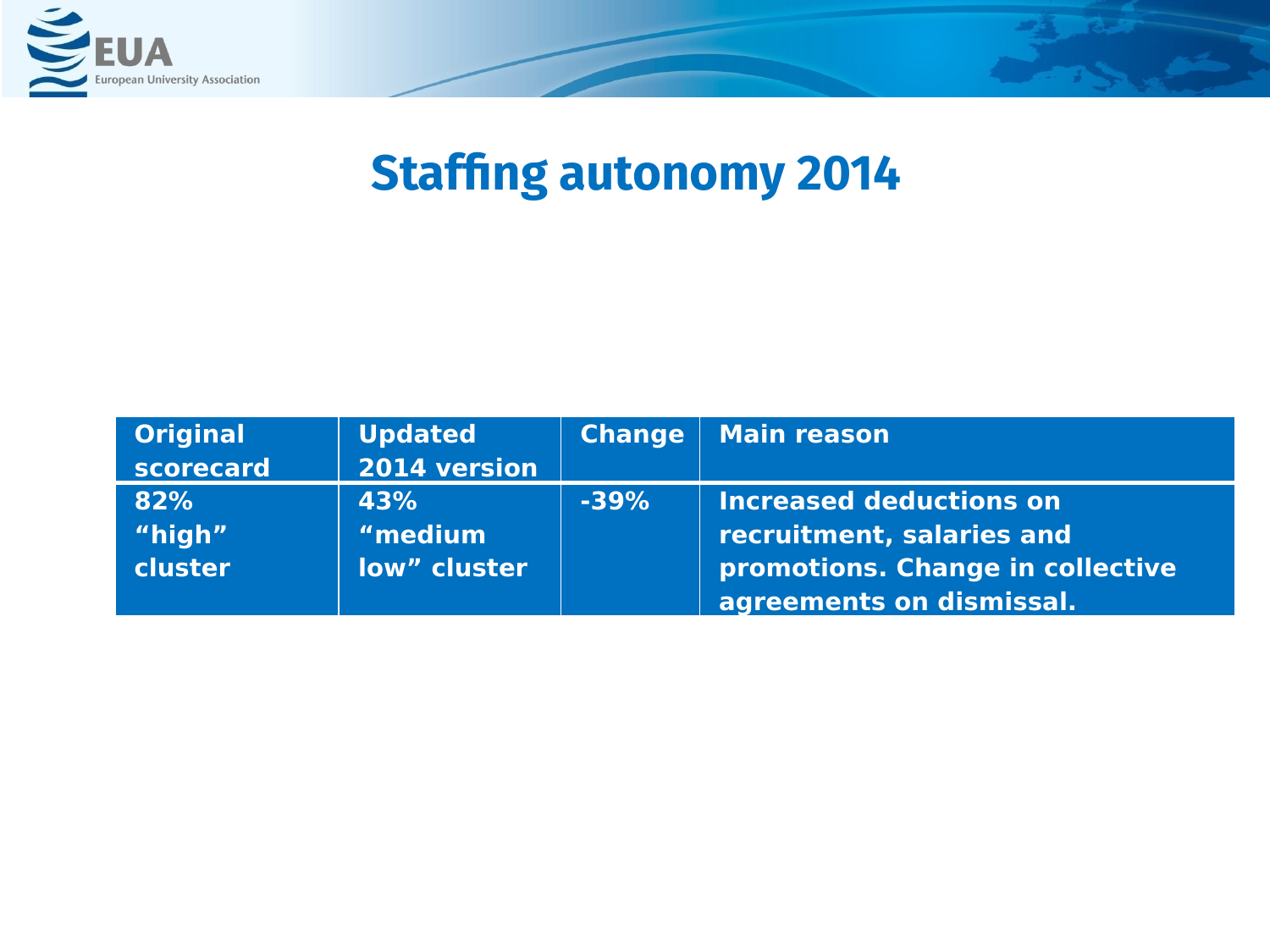

# Staffing autonomy 2014
| Original scorecard | Updated 2014 version | Change | Main reason |
| --- | --- | --- | --- |
| 82% “high” cluster | 43% “medium low” cluster | -39% | Increased deductions on recruitment, salaries and promotions. Change in collective agreements on dismissal. |